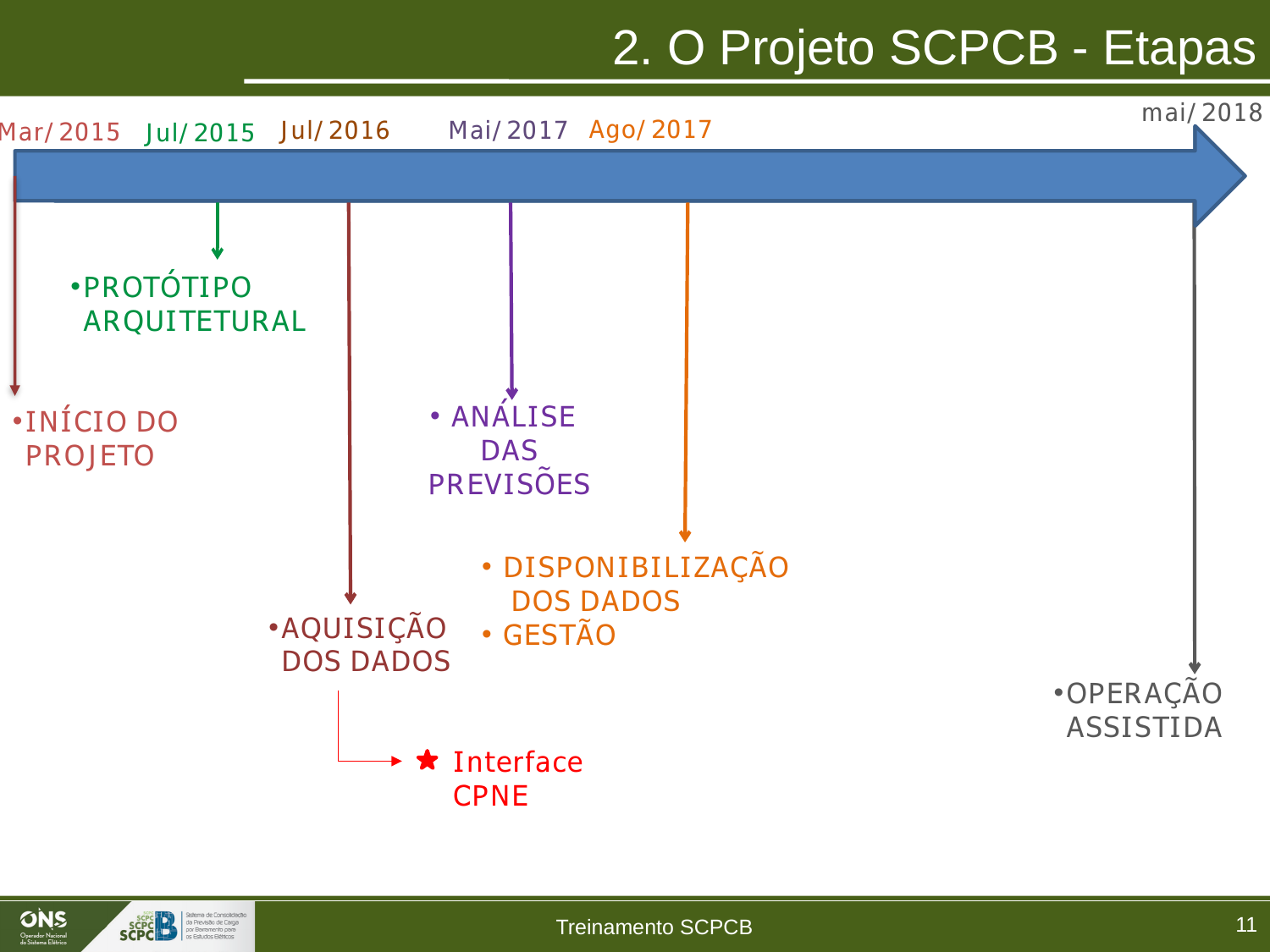

# 2. O Projeto SCPCB - Etapas
mai/2018
Ago/2017
Mai/2017
Jul/2016
Mar/2015
Jul/2015

 DISPONIBILIZAÇÃO    DOS DADOS
 GESTÃO

 ANÁLISE DAS PREVISÕES

OPERAÇÃO ASSISTIDA

PROTÓTIPO ARQUITETURAL

AQUISIÇÃO DOS DADOS
INÍCIO DO PROJETO

Interface CPNE